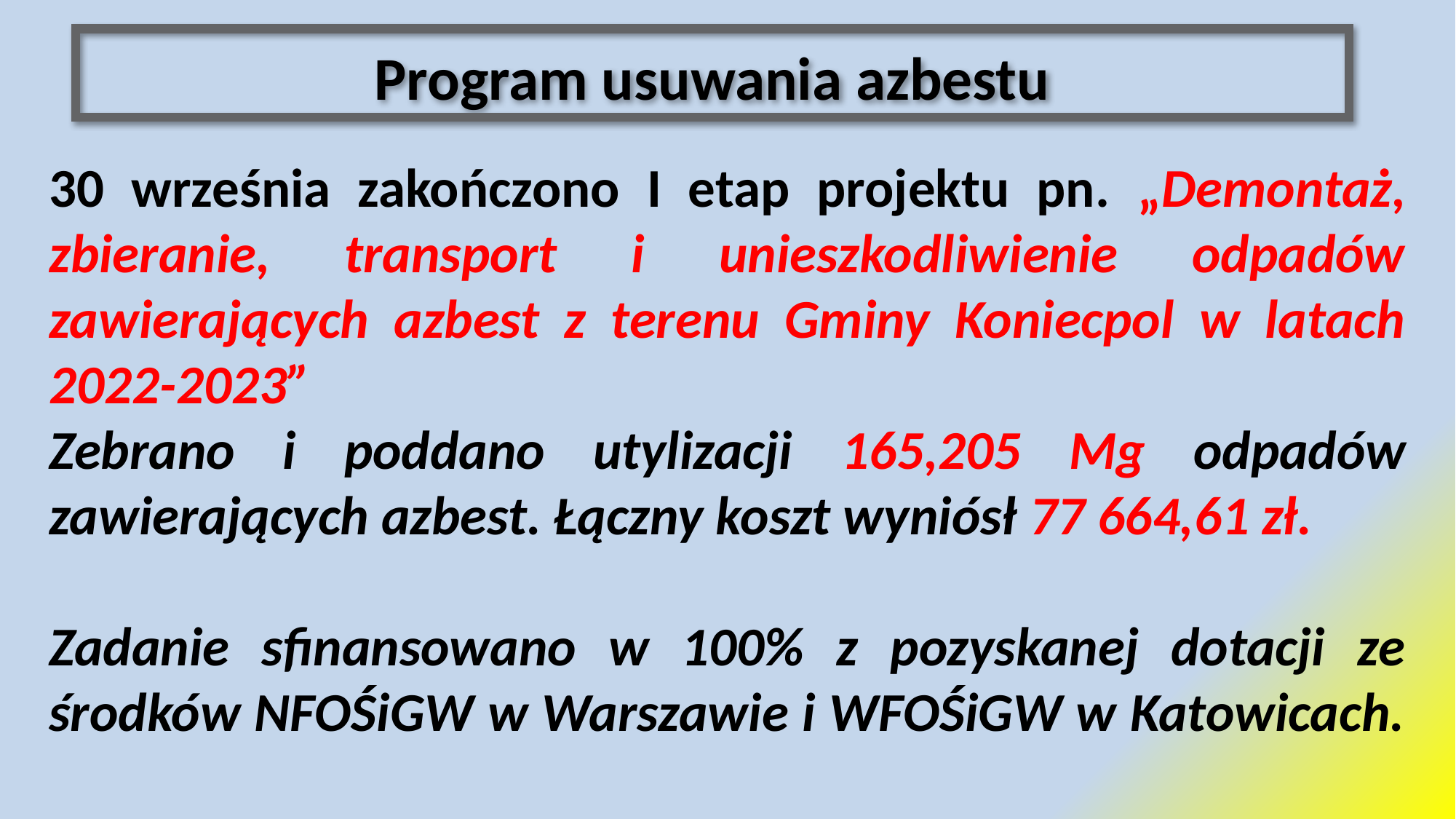

Program usuwania azbestu
30 września zakończono I etap projektu pn. „Demontaż, zbieranie, transport i unieszkodliwienie odpadów zawierających azbest z terenu Gminy Koniecpol w latach 2022-2023”
Zebrano i poddano utylizacji 165,205 Mg odpadów zawierających azbest. Łączny koszt wyniósł 77 664,61 zł.

Zadanie sfinansowano w 100% z pozyskanej dotacji ze środków NFOŚiGW w Warszawie i WFOŚiGW w Katowicach.